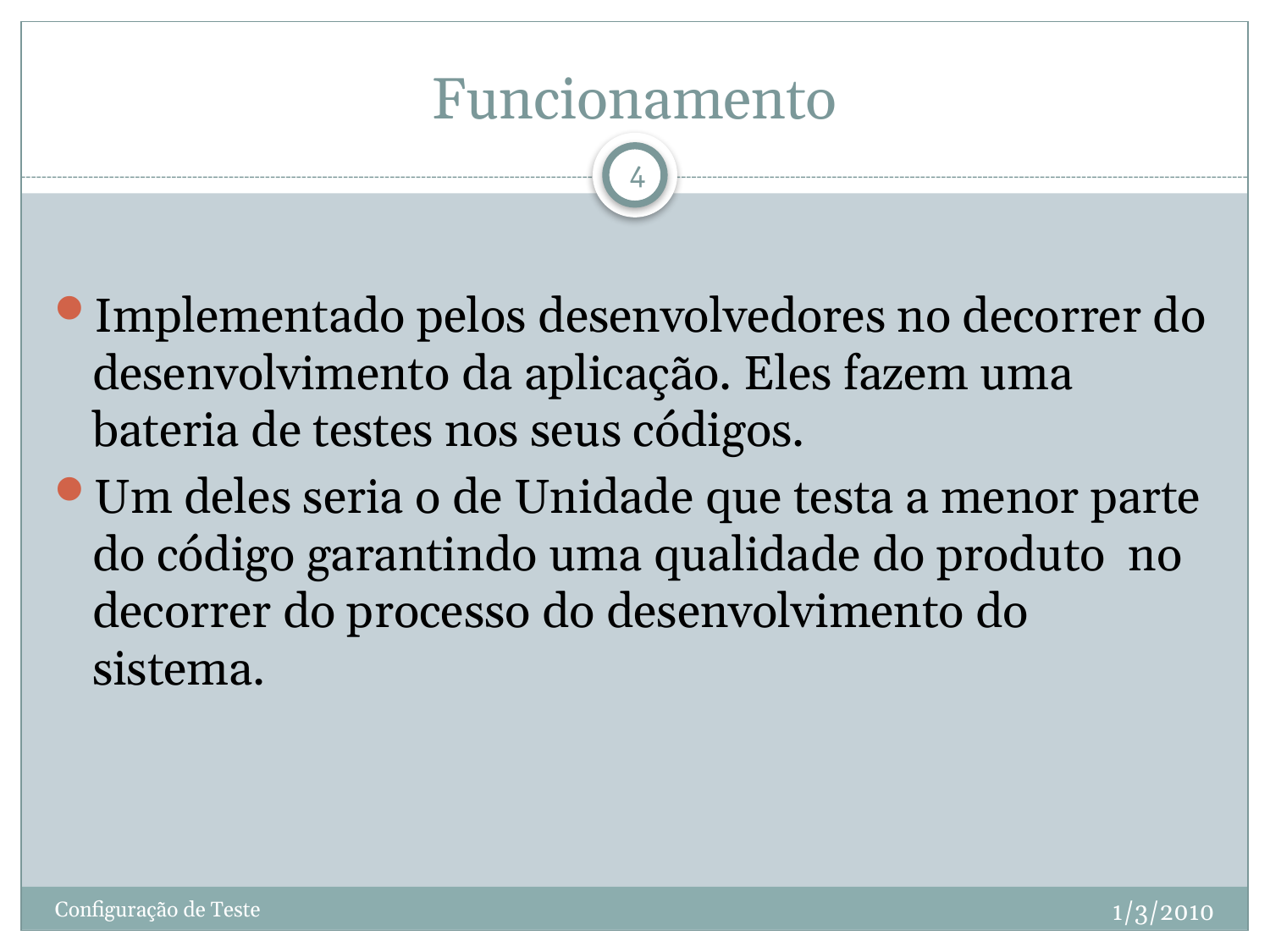

# Funcionamento
4

Implementado pelos desenvolvedores no decorrer do desenvolvimento da aplicação. Eles fazem uma bateria de testes nos seus códigos.
Um deles seria o de Unidade que testa a menor parte do código garantindo uma qualidade do produto  no decorrer do processo do desenvolvimento do sistema.

1/3/2010
Configuração de Teste